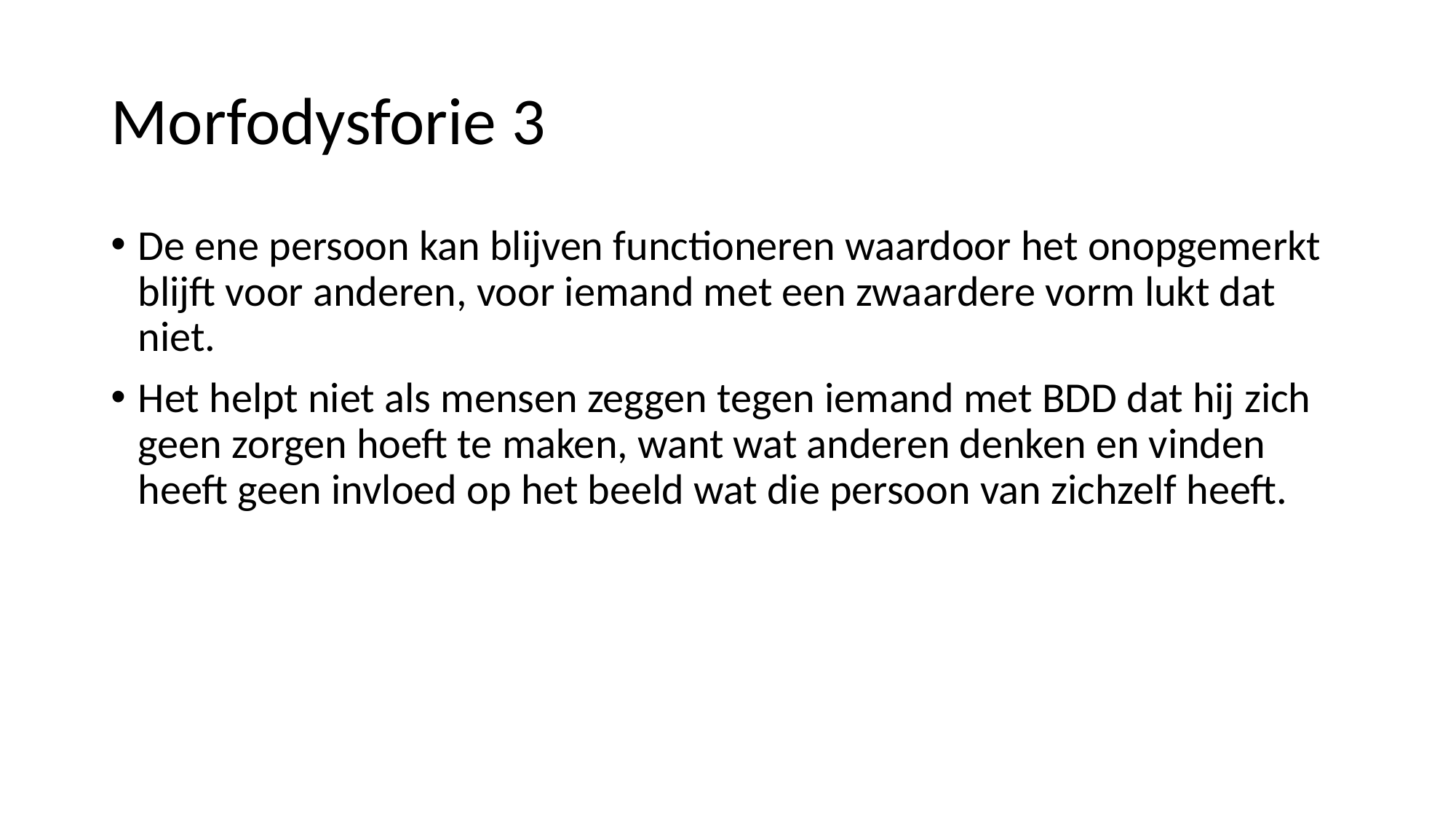

# Morfodysforie 3
De ene persoon kan blijven functioneren waardoor het onopgemerkt blijft voor anderen, voor iemand met een zwaardere vorm lukt dat niet.
Het helpt niet als mensen zeggen tegen iemand met BDD dat hij zich geen zorgen hoeft te maken, want wat anderen denken en vinden heeft geen invloed op het beeld wat die persoon van zichzelf heeft.